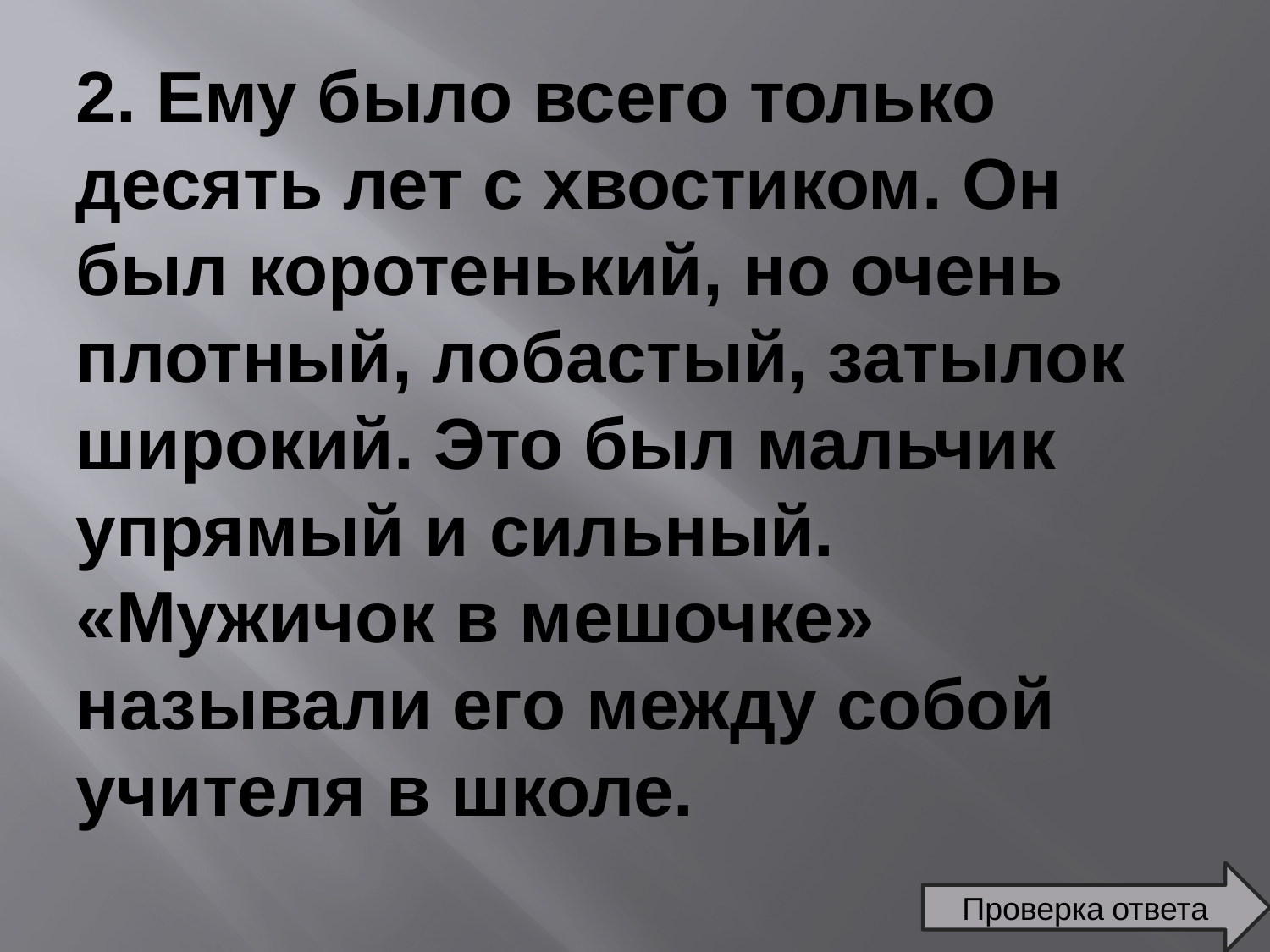

# 2. Ему было всего только десять лет с хвостиком. Он был коротенький, но очень плотный, лобастый, затылок широкий. Это был мальчик упрямый и сильный. «Мужичок в мешочке» называли его между собой учителя в школе.
Проверка ответа